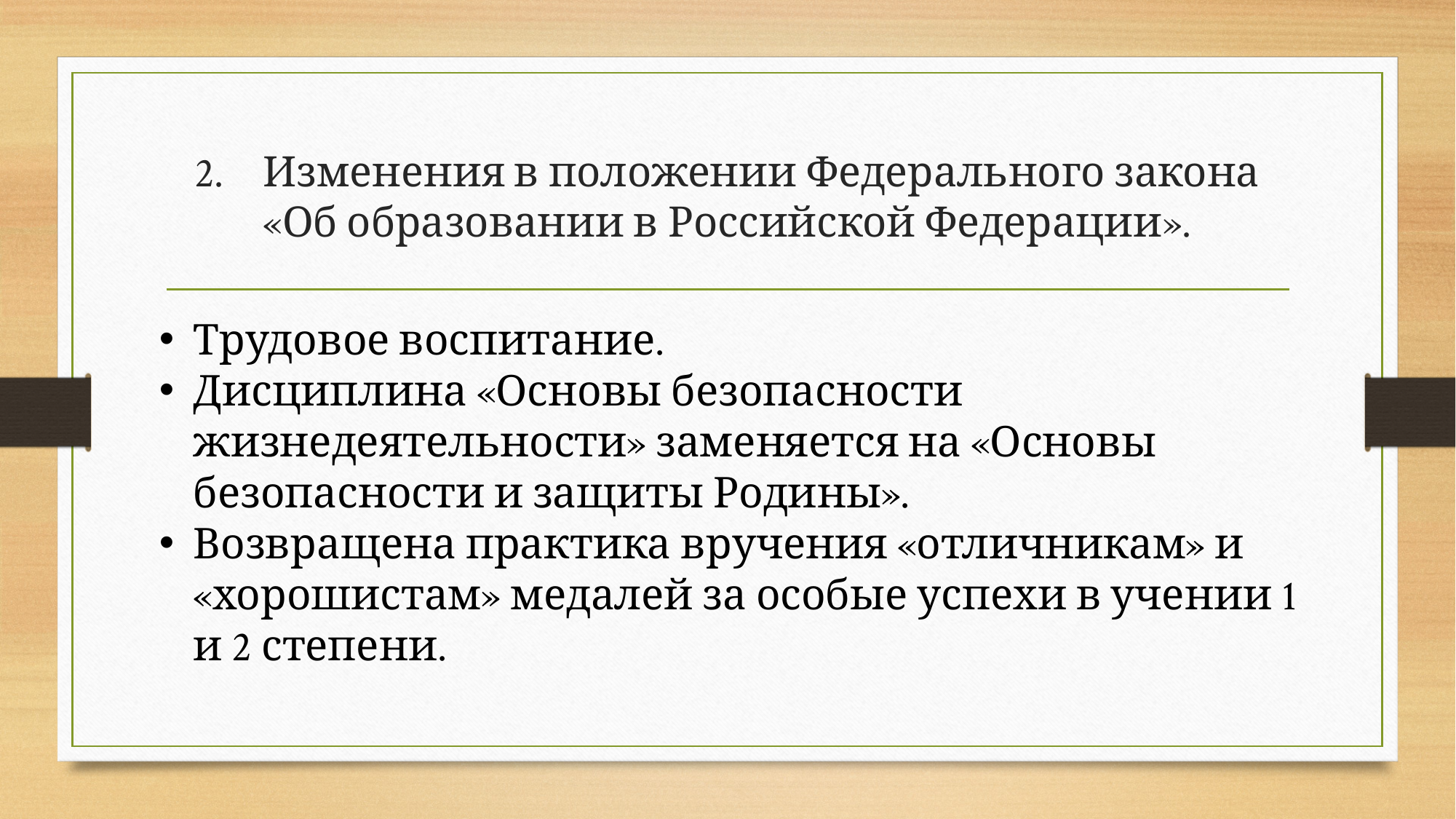

# 2.	Изменения в положении Федерального закона «Об образовании в Российской Федерации».
Трудовое воспитание.
Дисциплина «Основы безопасности жизнедеятельности» заменяется на «Основы безопасности и защиты Родины».
Возвращена практика вручения «отличникам» и «хорошистам» медалей за особые успехи в учении 1 и 2 степени.